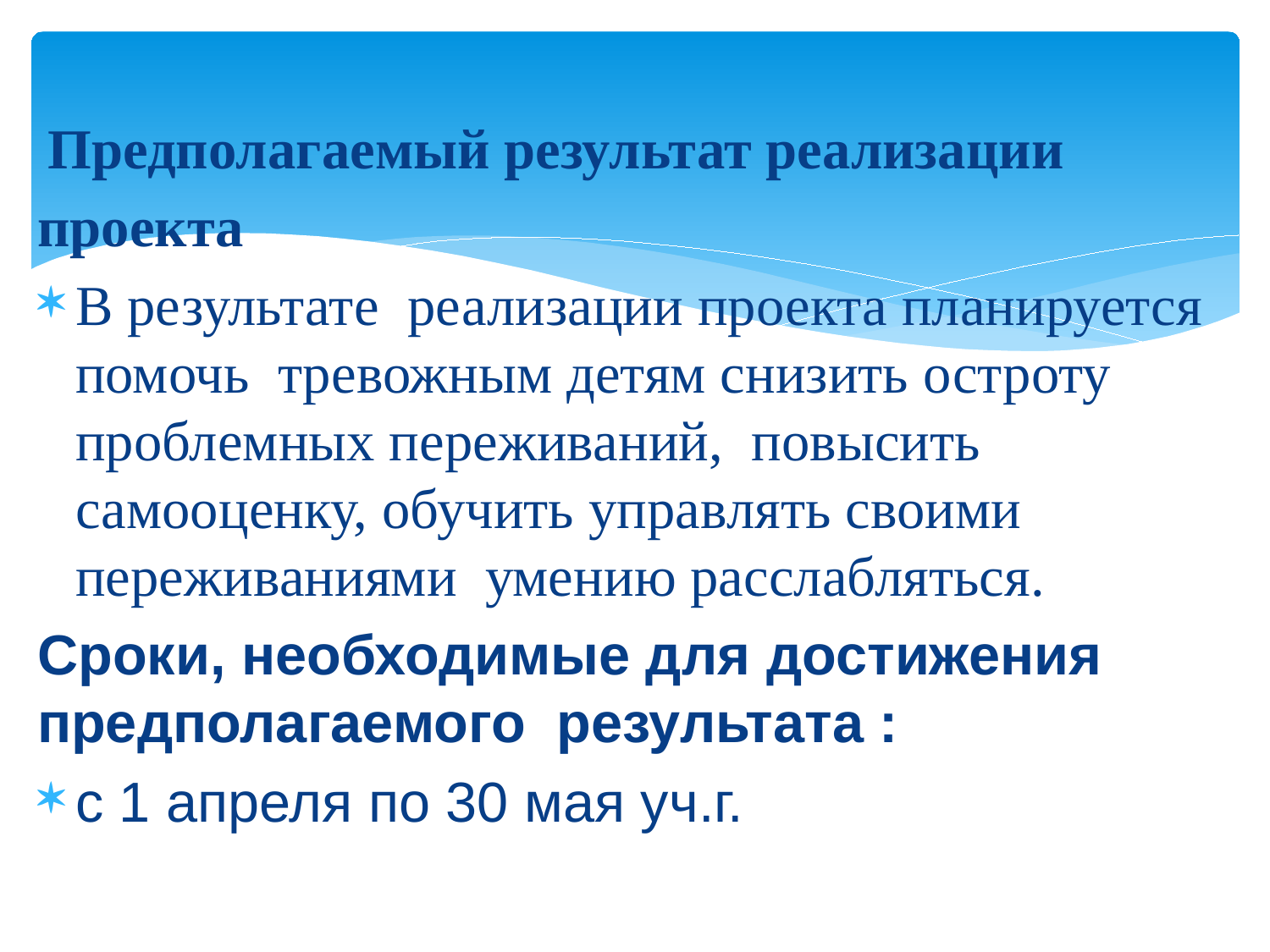

Предполагаемый результат реализации проекта
В результате  реализации проекта планируется  помочь  тревожным детям снизить остроту проблемных переживаний,  повысить самооценку, обучить управлять своими переживаниями  умению расслабляться.
Сроки, необходимые для достижения предполагаемого  результата :
с 1 апреля по 30 мая уч.г.